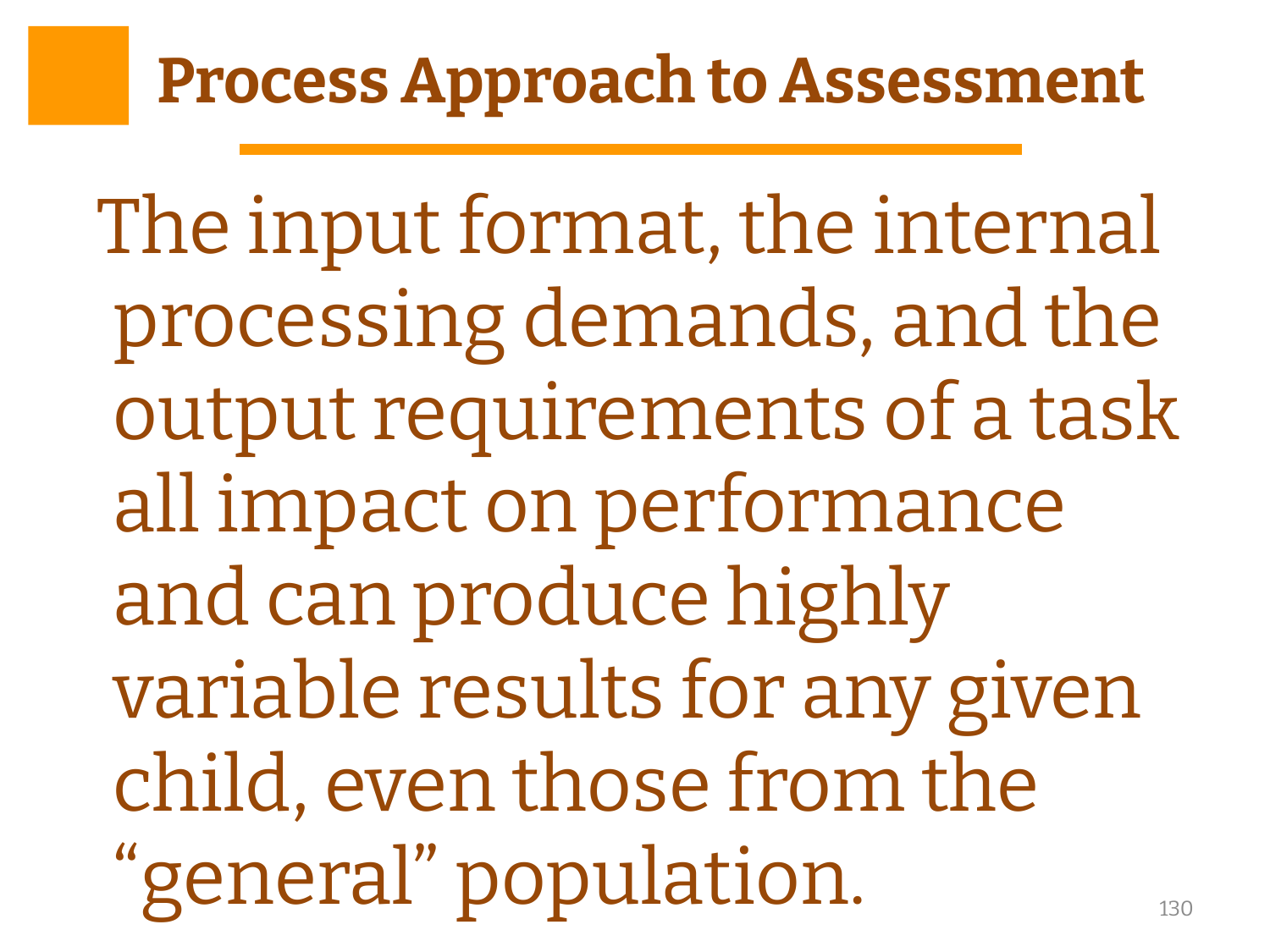

# Process Approach to Assessment

  The input format, the internal processing demands, and the output requirements of a task all impact on performance and can produce highly variable results for any given child, even those from the “general” population.
130